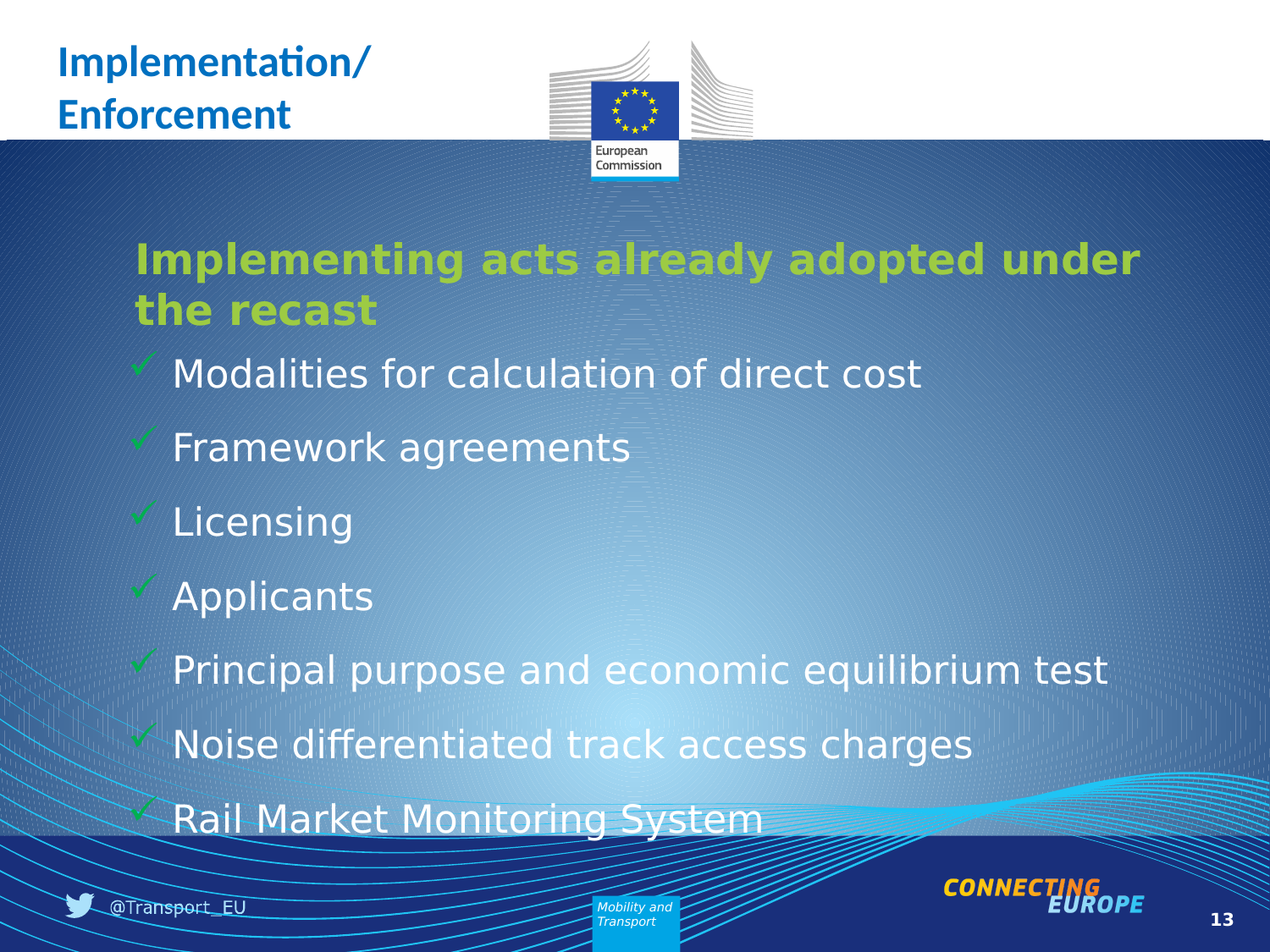

Implementation/
Enforcement
# Implementing acts already adopted under the recast
 Modalities for calculation of direct cost
 Framework agreements
 Licensing
 Applicants
 Principal purpose and economic equilibrium test
 Noise differentiated track access charges
 Rail Market Monitoring System

13